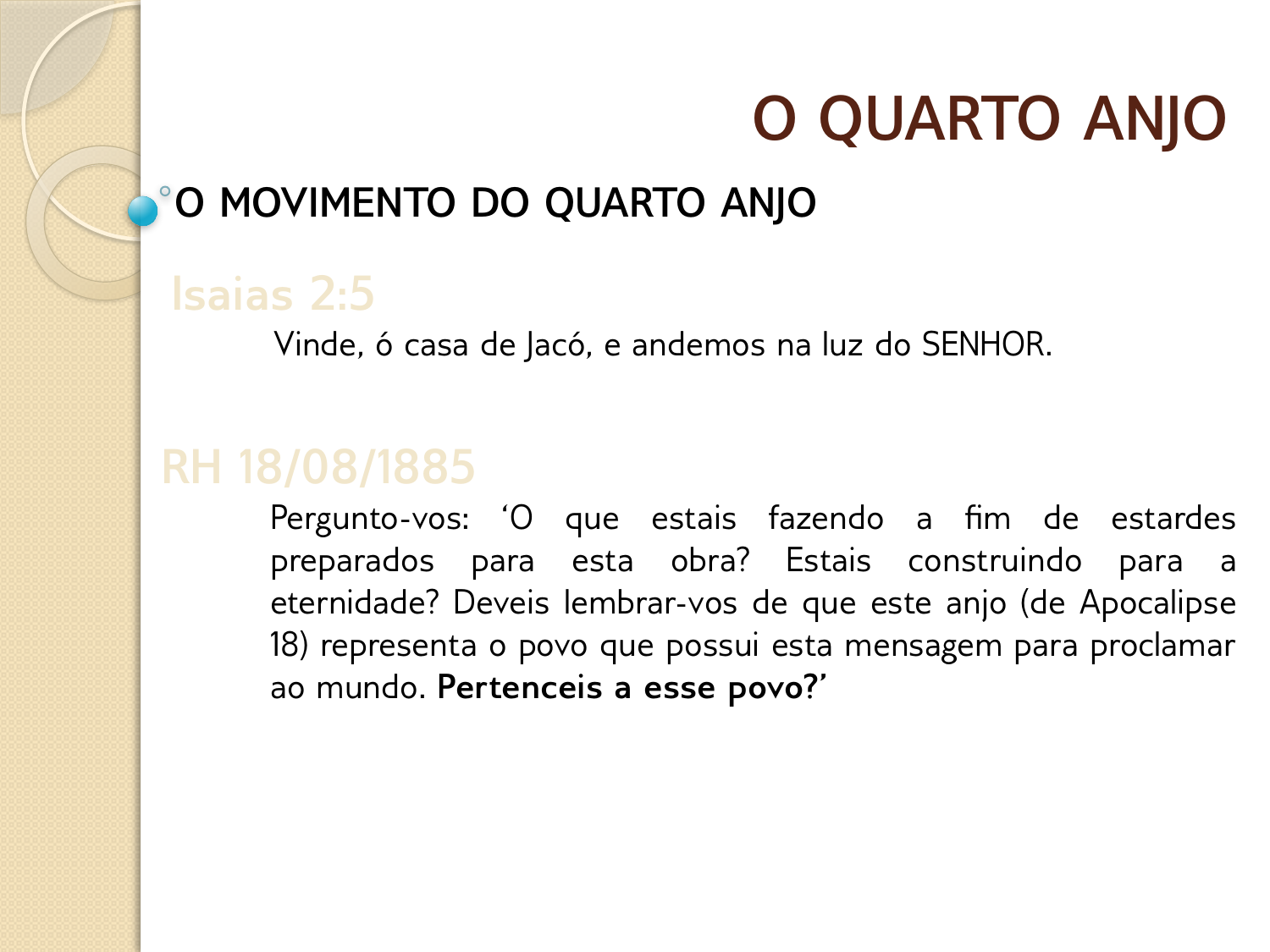

O QUARTO ANJO
O MOVIMENTO DO QUARTO ANJO
Isaias 2:5
Vinde, ó casa de Jacó, e andemos na luz do SENHOR.
RH 18/08/1885
Pergunto-vos: ‘O que estais fazendo a fim de estardes preparados para esta obra? Estais construindo para a eternidade? Deveis lembrar-vos de que este anjo (de Apocalipse 18) representa o povo que possui esta mensagem para proclamar ao mundo. Pertenceis a esse povo?’